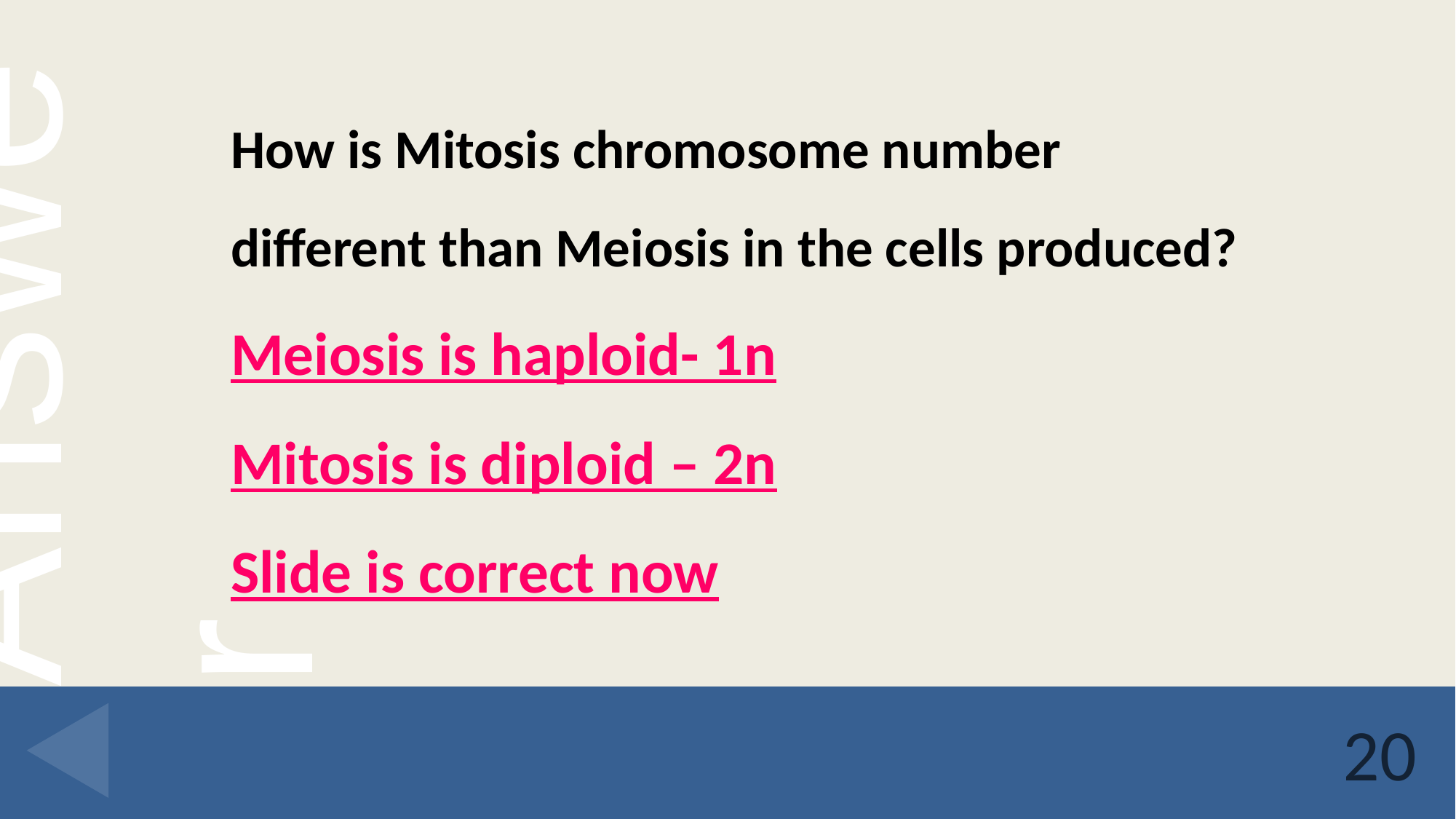

How is Mitosis chromosome number different than Meiosis in the cells produced?
Meiosis is haploid- 1n
Mitosis is diploid – 2n
Slide is correct now
20